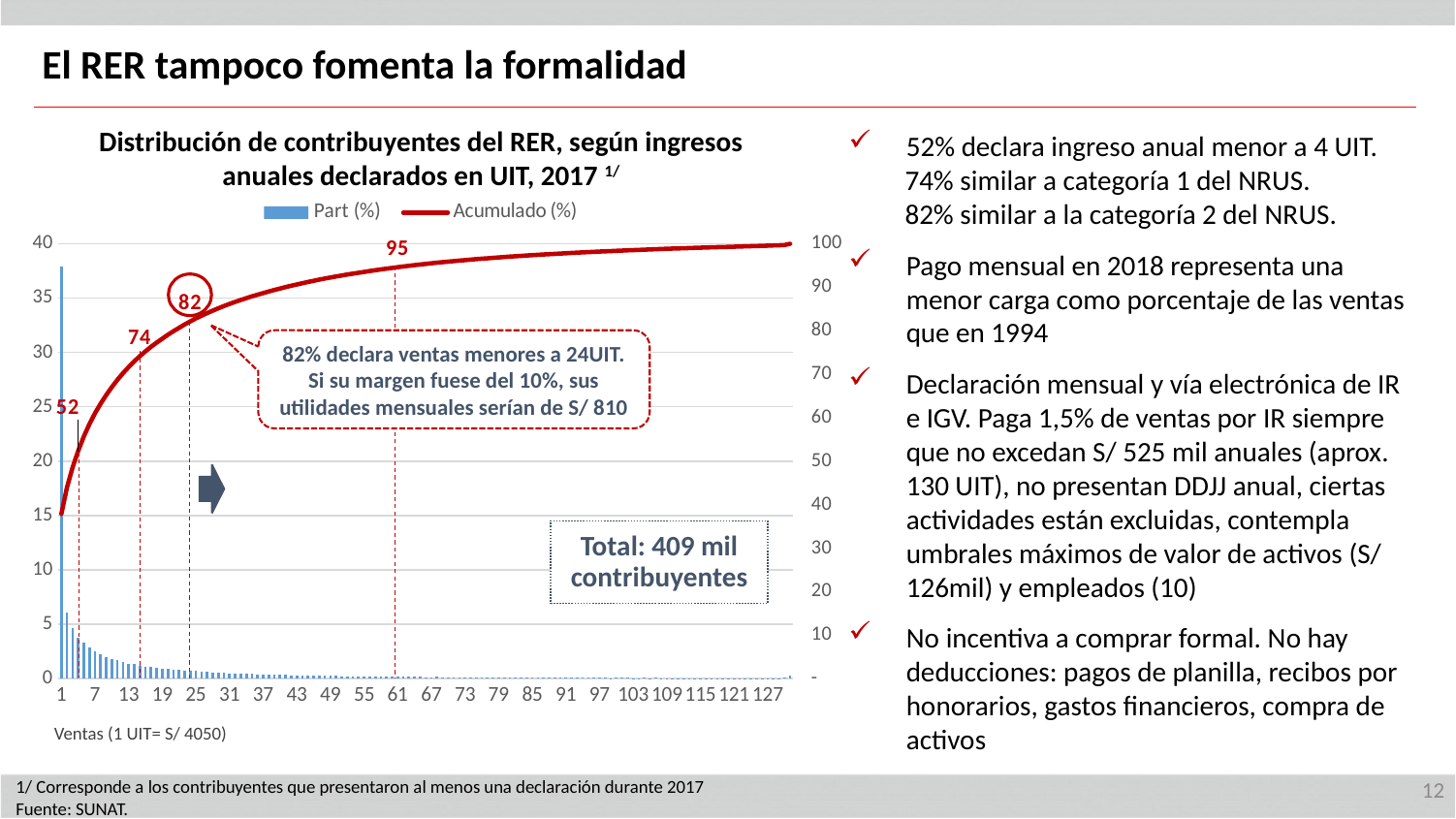

El RER tampoco fomenta la formalidad
Distribución de contribuyentes del RER, según ingresos anuales declarados en UIT, 2017 1/
52% declara ingreso anual menor a 4 UIT.
	74% similar a categoría 1 del NRUS.
	82% similar a la categoría 2 del NRUS.

Pago mensual en 2018 representa una menor carga como porcentaje de las ventas que en 1994

Declaración mensual y vía electrónica de IR e IGV. Paga 1,5% de ventas por IR siempre que no excedan S/ 525 mil anuales (aprox. 130 UIT), no presentan DDJJ anual, ciertas actividades están excluidas, contempla umbrales máximos de valor de activos (S/ 126mil) y empleados (10)

No incentiva a comprar formal. No hay deducciones: pagos de planilla, recibos por honorarios, gastos financieros, compra de activos

### Chart

| Category | Part (%) | Acumulado (%) |
|---|---|---|
82% declara ventas menores a 24UIT. Si su margen fuese del 10%, sus utilidades mensuales serían de S/ 810

Total: 409 mil contribuyentes
Ventas (1 UIT= S/ 4050)
12
1/ Corresponde a los contribuyentes que presentaron al menos una declaración durante 2017
Fuente: SUNAT.